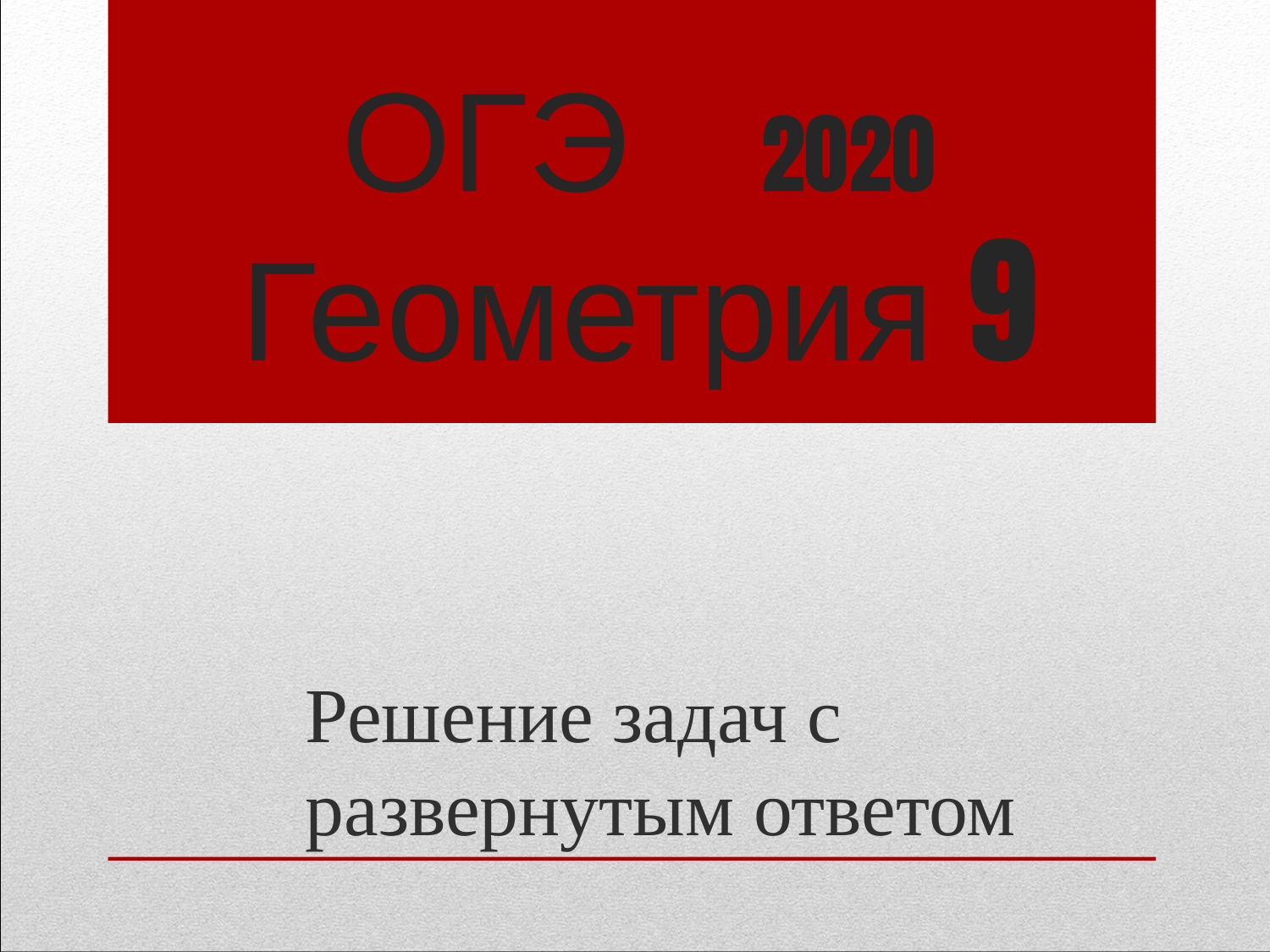

# ОГЭ    2020 Геометрия 9
Решение задач с развернутым ответом